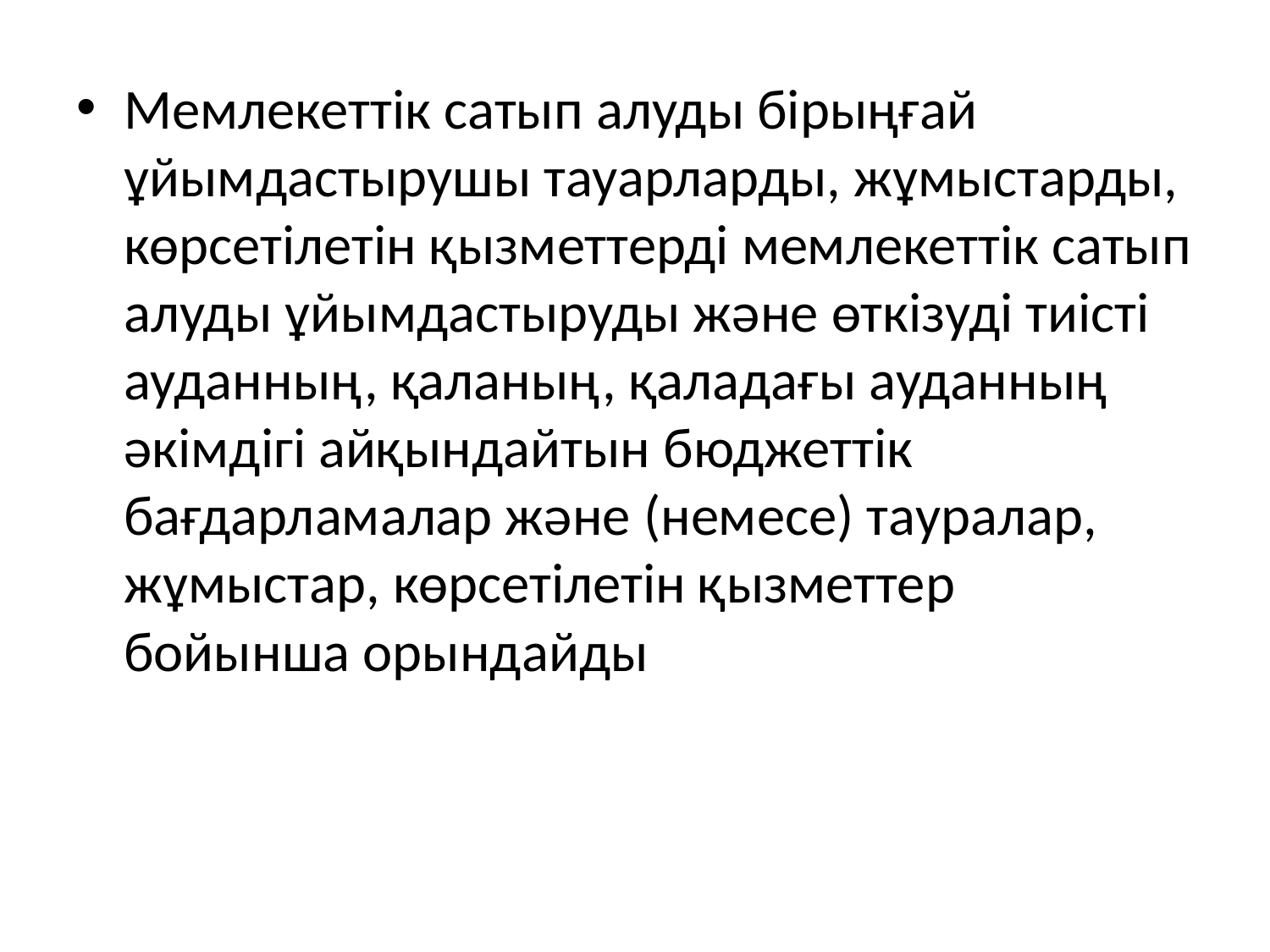

Мемлекеттік сатып алуды бірыңғай ұйымдастырушы тауарларды, жұмыстарды, көрсетілетін қызметтерді мемлекеттік сатып алуды ұйымдастыруды және өткізуді тиісті ауданның, қаланың, қаладағы ауданның әкімдігі айқындайтын бюджеттік бағдарламалар және (немесе) тауралар, жұмыстар, көрсетілетін қызметтер бойынша орындайды